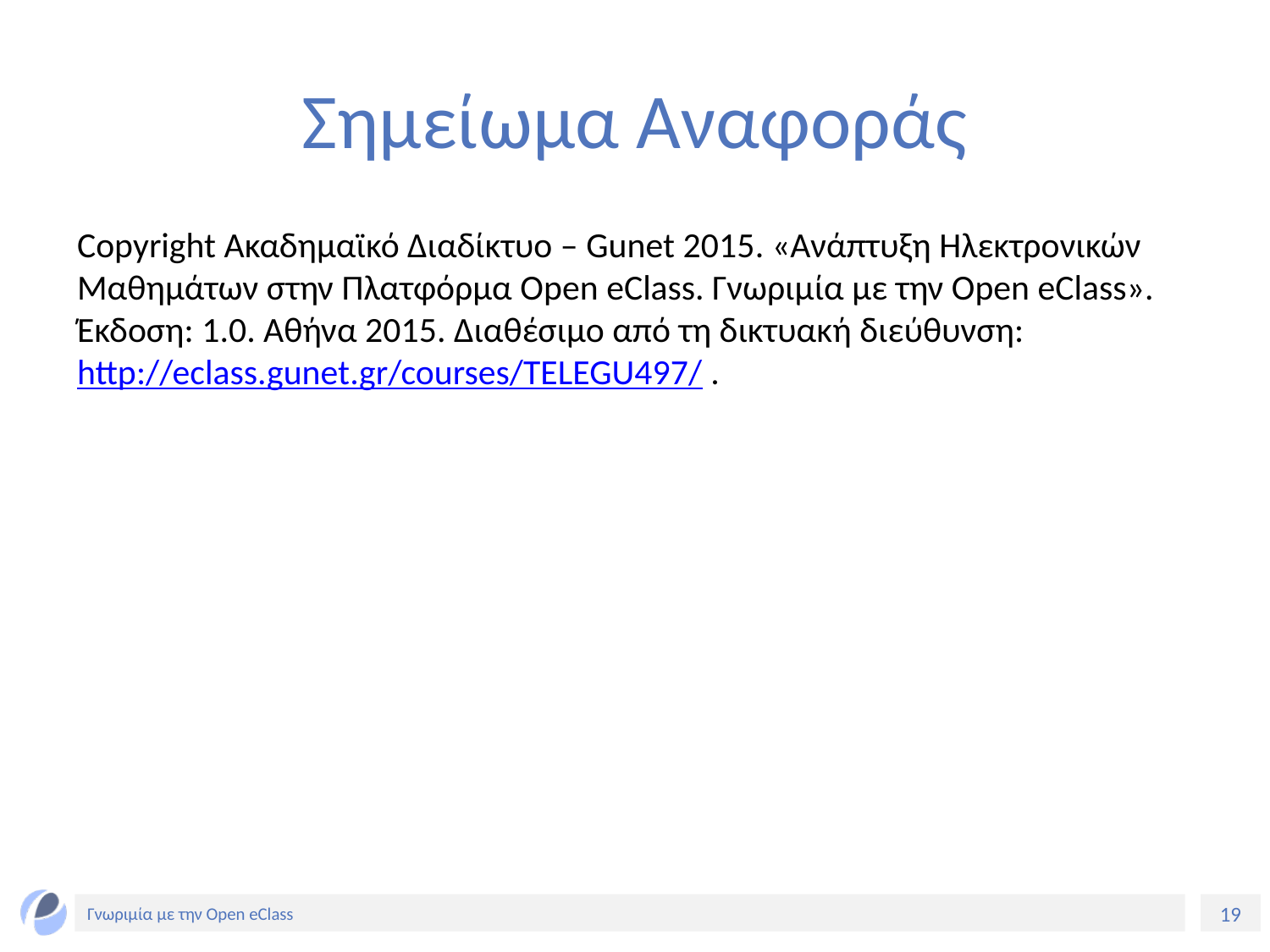

# Σημείωμα Αναφοράς
Copyright Ακαδημαϊκό Διαδίκτυο – Gunet 2015. «Ανάπτυξη Ηλεκτρονικών Μαθημάτων στην Πλατφόρμα Open eClass. Γνωριμία με την Open eClass».  Έκδοση: 1.0. Αθήνα 2015. Διαθέσιμο από τη δικτυακή διεύθυνση: http://eclass.gunet.gr/courses/TELEGU497/ .